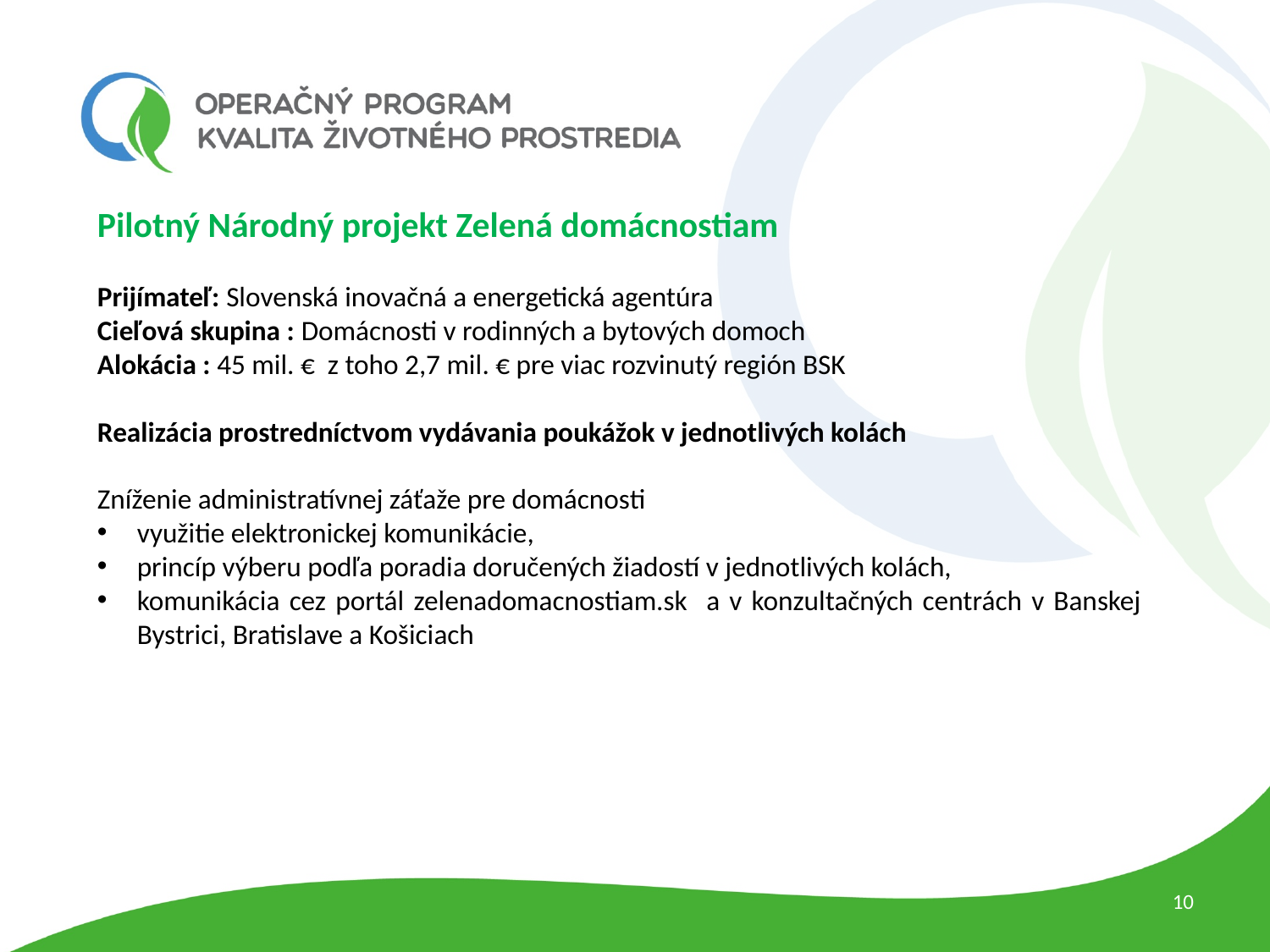

Pilotný Národný projekt Zelená domácnostiam

Prijímateľ: Slovenská inovačná a energetická agentúra
Cieľová skupina : Domácnosti v rodinných a bytových domoch
Alokácia : 45 mil. €  z toho 2,7 mil. € pre viac rozvinutý región BSK

Realizácia prostredníctvom vydávania poukážok v jednotlivých kolách

Zníženie administratívnej záťaže pre domácnosti
využitie elektronickej komunikácie,
princíp výberu podľa poradia doručených žiadostí v jednotlivých kolách,
komunikácia cez portál zelenadomacnostiam.sk  a v konzultačných centrách v Banskej Bystrici, Bratislave a Košiciach

10